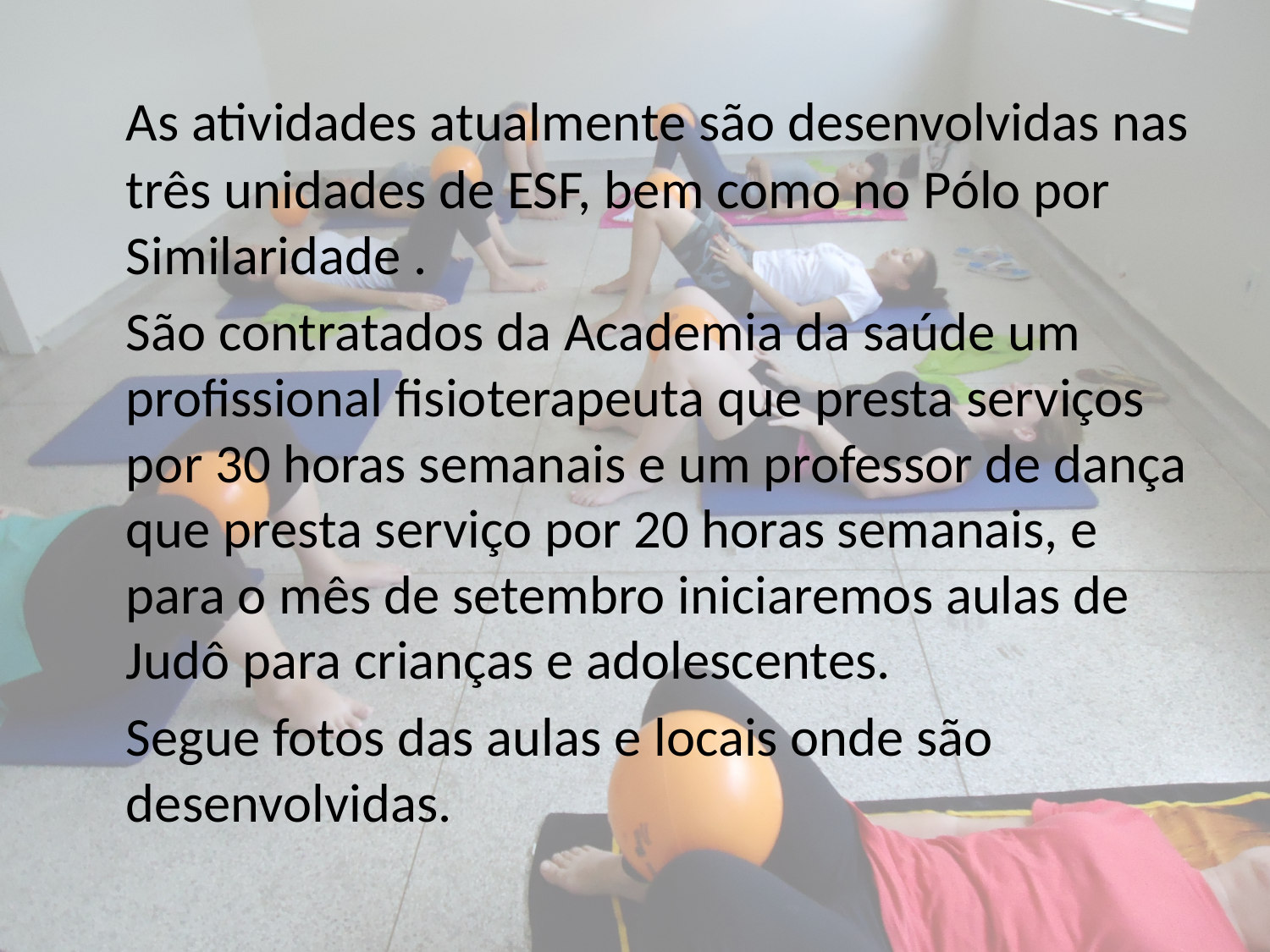

As atividades atualmente são desenvolvidas nas três unidades de ESF, bem como no Pólo por Similaridade .
		São contratados da Academia da saúde um profissional fisioterapeuta que presta serviços por 30 horas semanais e um professor de dança que presta serviço por 20 horas semanais, e para o mês de setembro iniciaremos aulas de Judô para crianças e adolescentes.
		Segue fotos das aulas e locais onde são desenvolvidas.